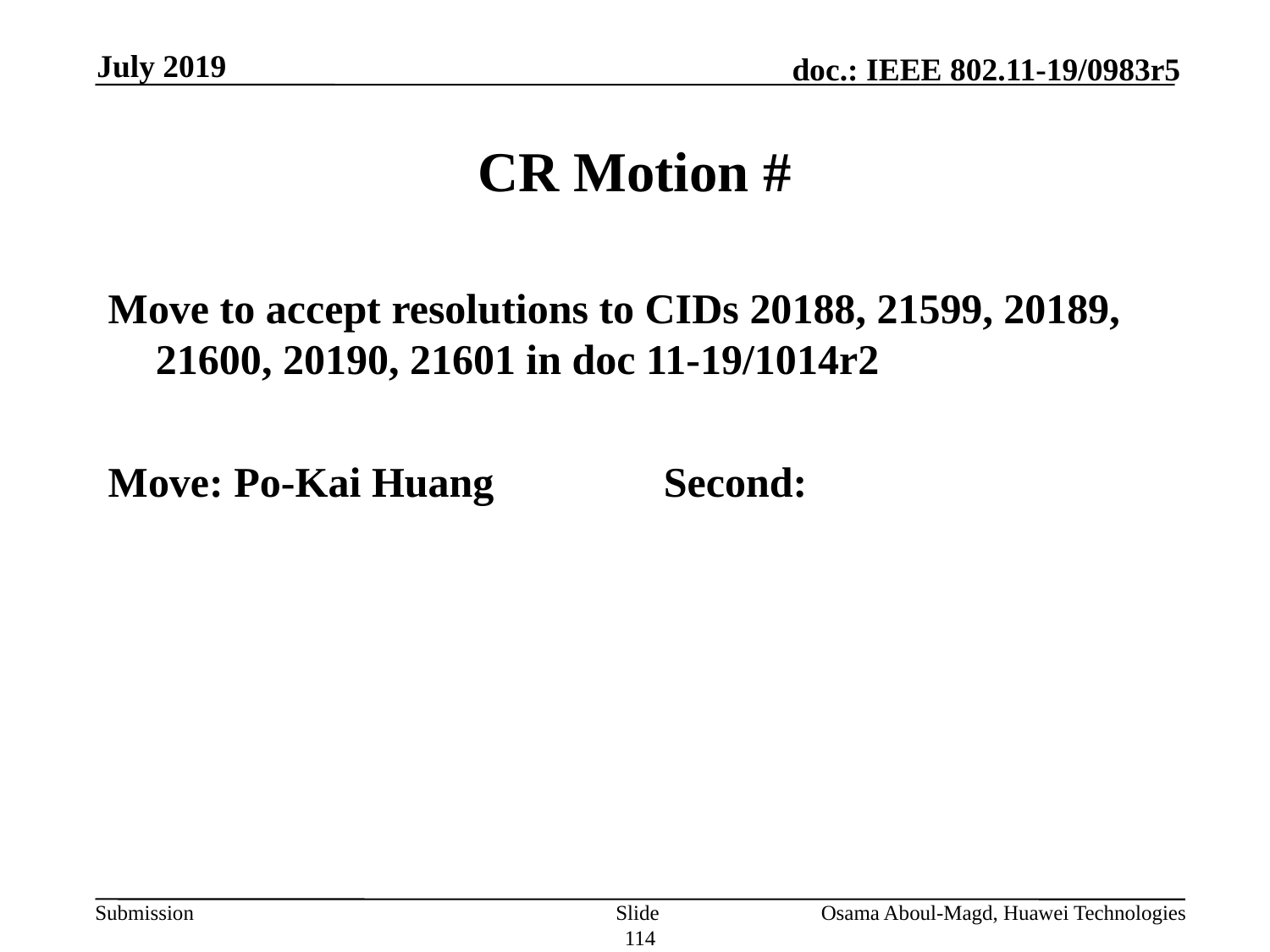

July 2019
# CR Motion #
Move to accept resolutions to CIDs 20188, 21599, 20189, 21600, 20190, 21601 in doc 11-19/1014r2

Move: Po-Kai Huang		Second:
Slide 114
Osama Aboul-Magd, Huawei Technologies